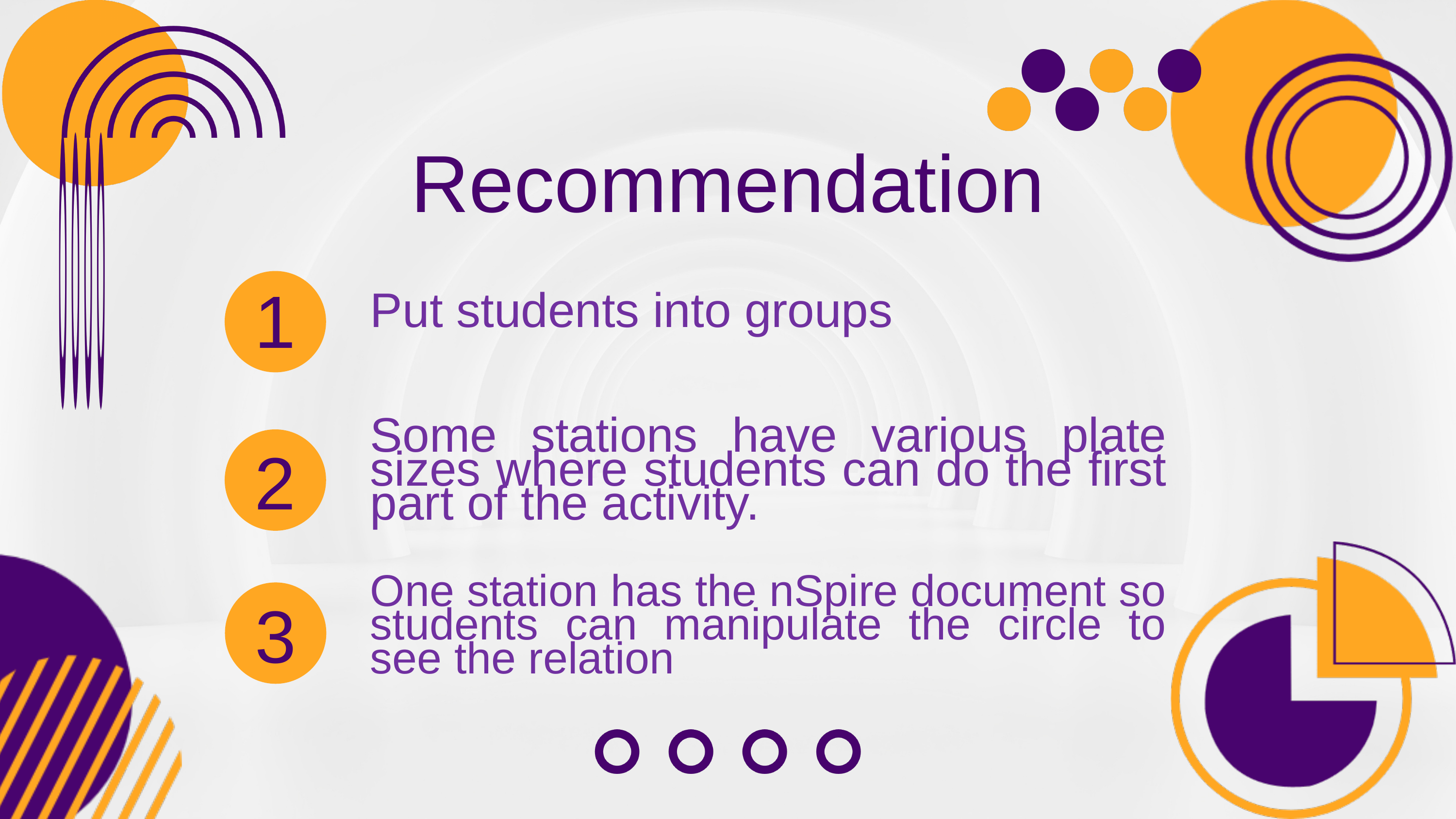

Recommendation

1
Put students into groups
Some stations have various plate sizes where students can do the first part of the activity.

2

One station has the nSpire document so students can manipulate the circle to see the relation

3